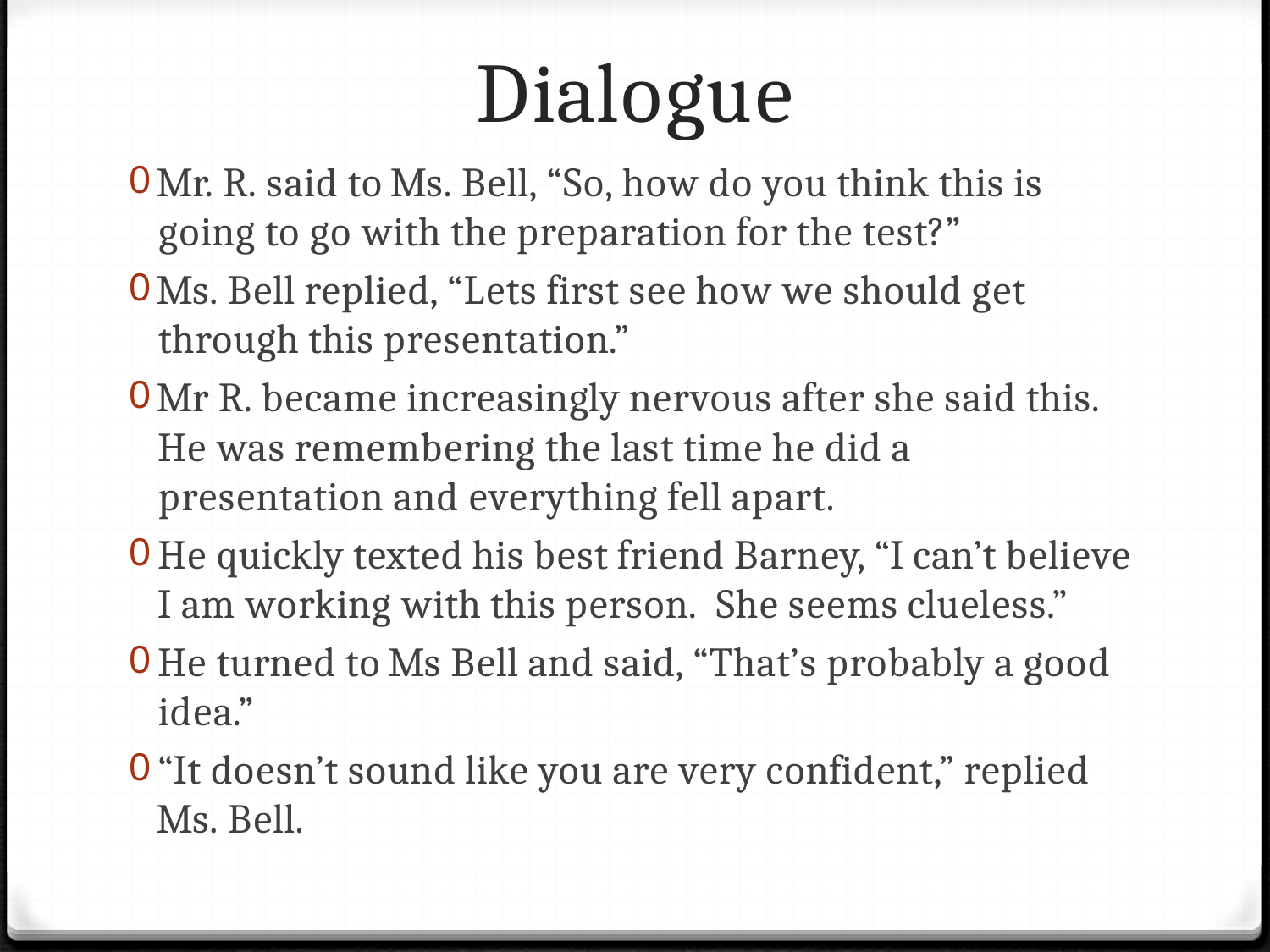

# Dialogue
Mr. R. said to Ms. Bell, “So, how do you think this is going to go with the preparation for the test?”
Ms. Bell replied, “Lets first see how we should get through this presentation.”
Mr R. became increasingly nervous after she said this.  He was remembering the last time he did a presentation and everything fell apart.
He quickly texted his best friend Barney, “I can’t believe I am working with this person.  She seems clueless.”
He turned to Ms Bell and said, “That’s probably a good idea.”
“It doesn’t sound like you are very confident,” replied Ms. Bell.